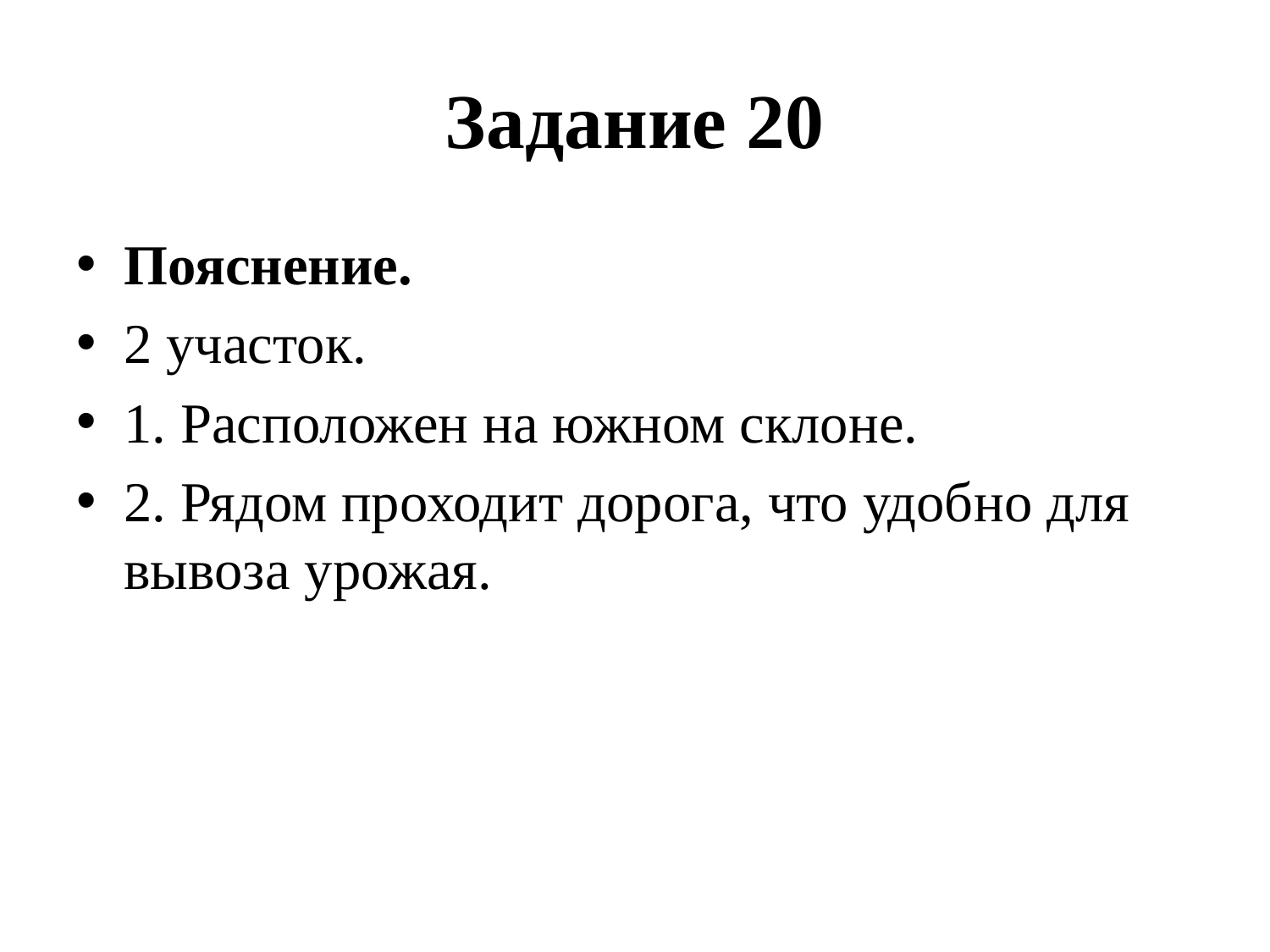

# Задание 20
Пояснение.
2 участок.
1. Рас­по­ло­жен на южном склоне.
2. Рядом про­хо­дит дорога, что удоб­но для вы­во­за урожая.